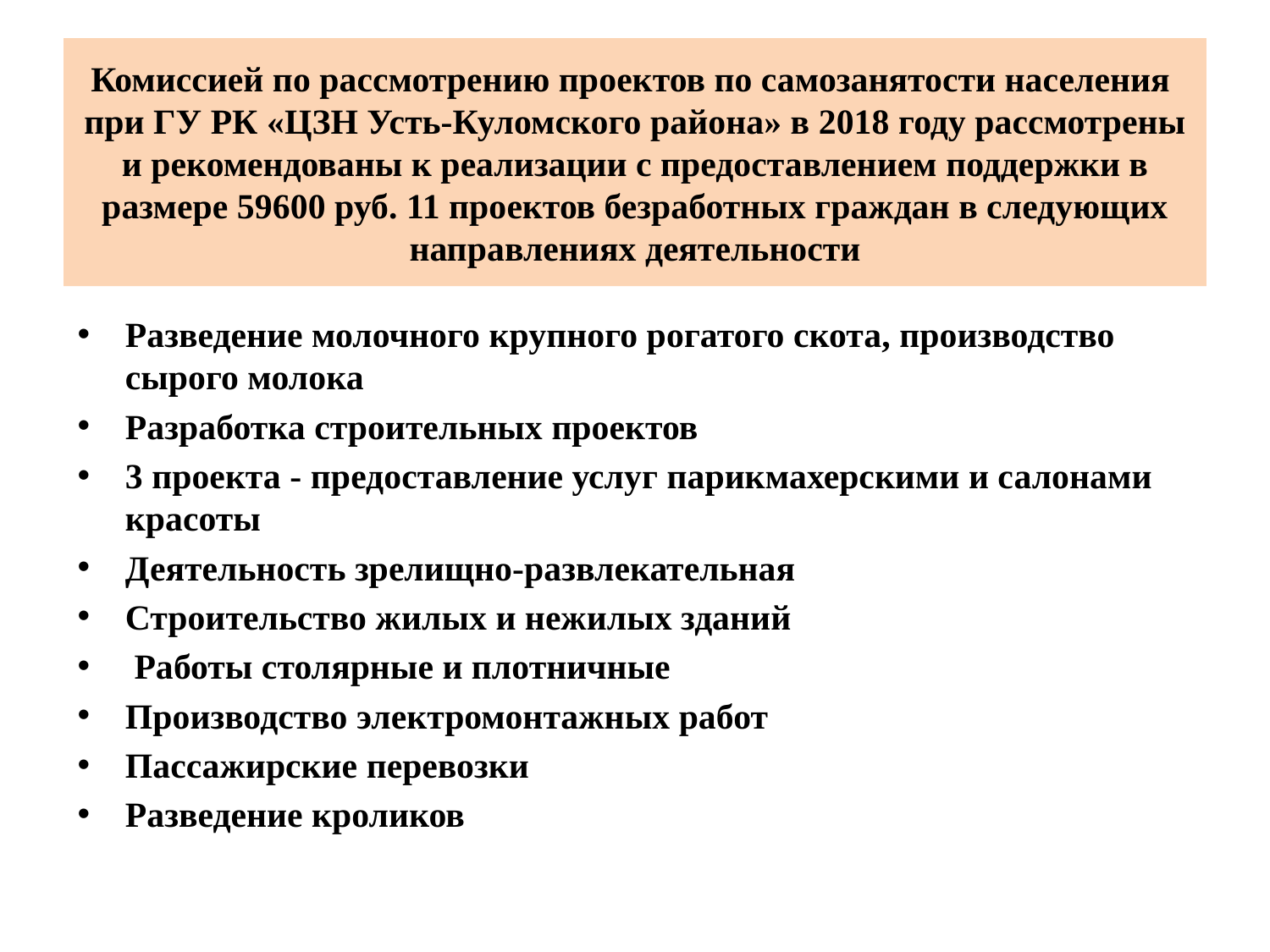

# Комиссией по рассмотрению проектов по самозанятости населения при ГУ РК «ЦЗН Усть-Куломского района» в 2018 году рассмотрены и рекомендованы к реализации с предоставлением поддержки в размере 59600 руб. 11 проектов безработных граждан в следующих направлениях деятельности
Разведение молочного крупного рогатого скота, производство сырого молока
Разработка строительных проектов
3 проекта - предоставление услуг парикмахерскими и салонами красоты
Деятельность зрелищно-развлекательная
Строительство жилых и нежилых зданий
 Работы столярные и плотничные
Производство электромонтажных работ
Пассажирские перевозки
Разведение кроликов